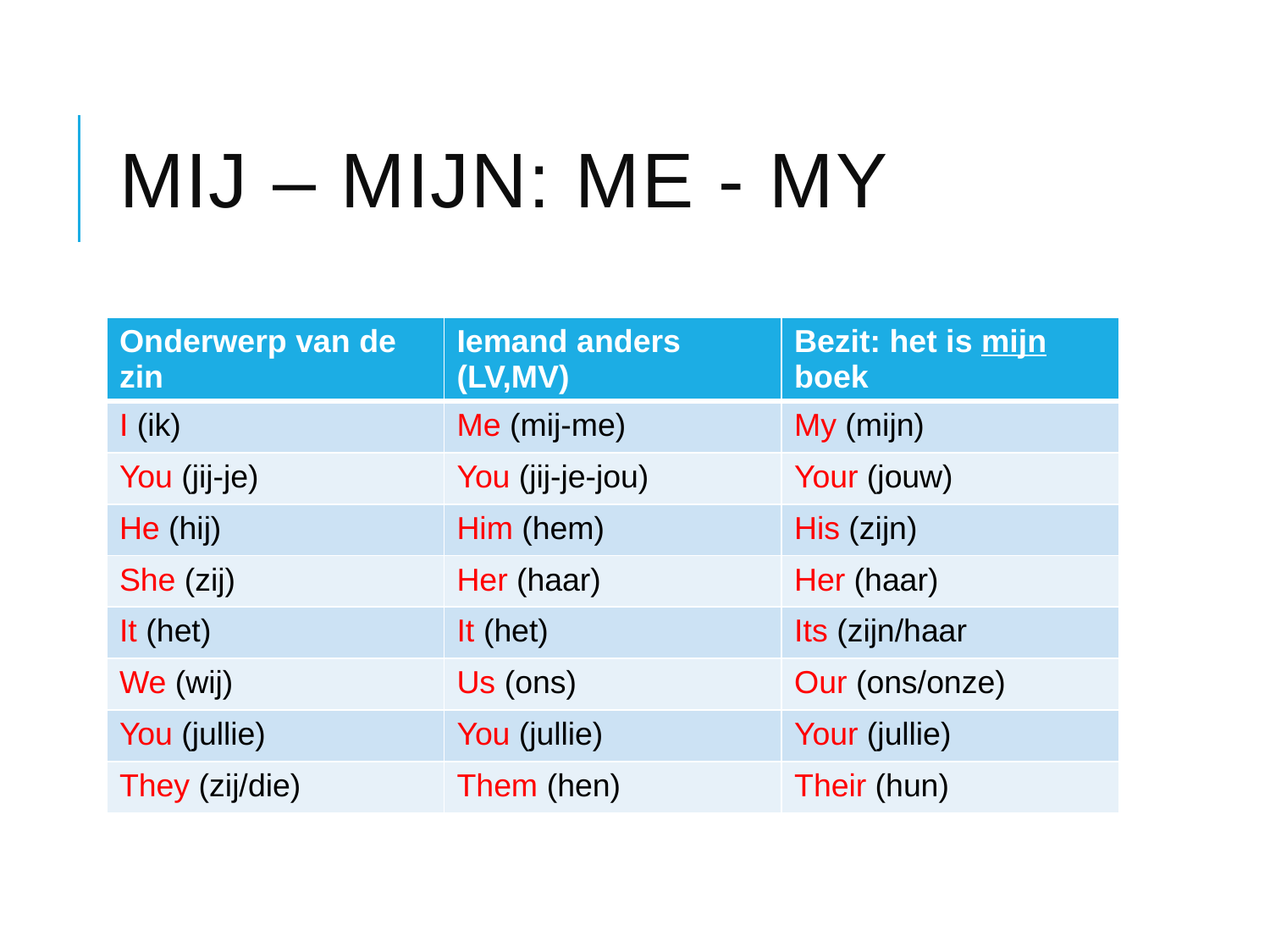

# MIJ – MIJN: me - my
| Onderwerp van de zin | Iemand anders (LV,MV) | Bezit: het is mijn boek |
| --- | --- | --- |
| I (ik) | Me (mij-me) | My (mijn) |
| You (jij-je) | You (jij-je-jou) | Your (jouw) |
| He (hij) | Him (hem) | His (zijn) |
| She (zij) | Her (haar) | Her (haar) |
| It (het) | It (het) | Its (zijn/haar |
| We (wij) | Us (ons) | Our (ons/onze) |
| You (jullie) | You (jullie) | Your (jullie) |
| They (zij/die) | Them (hen) | Their (hun) |